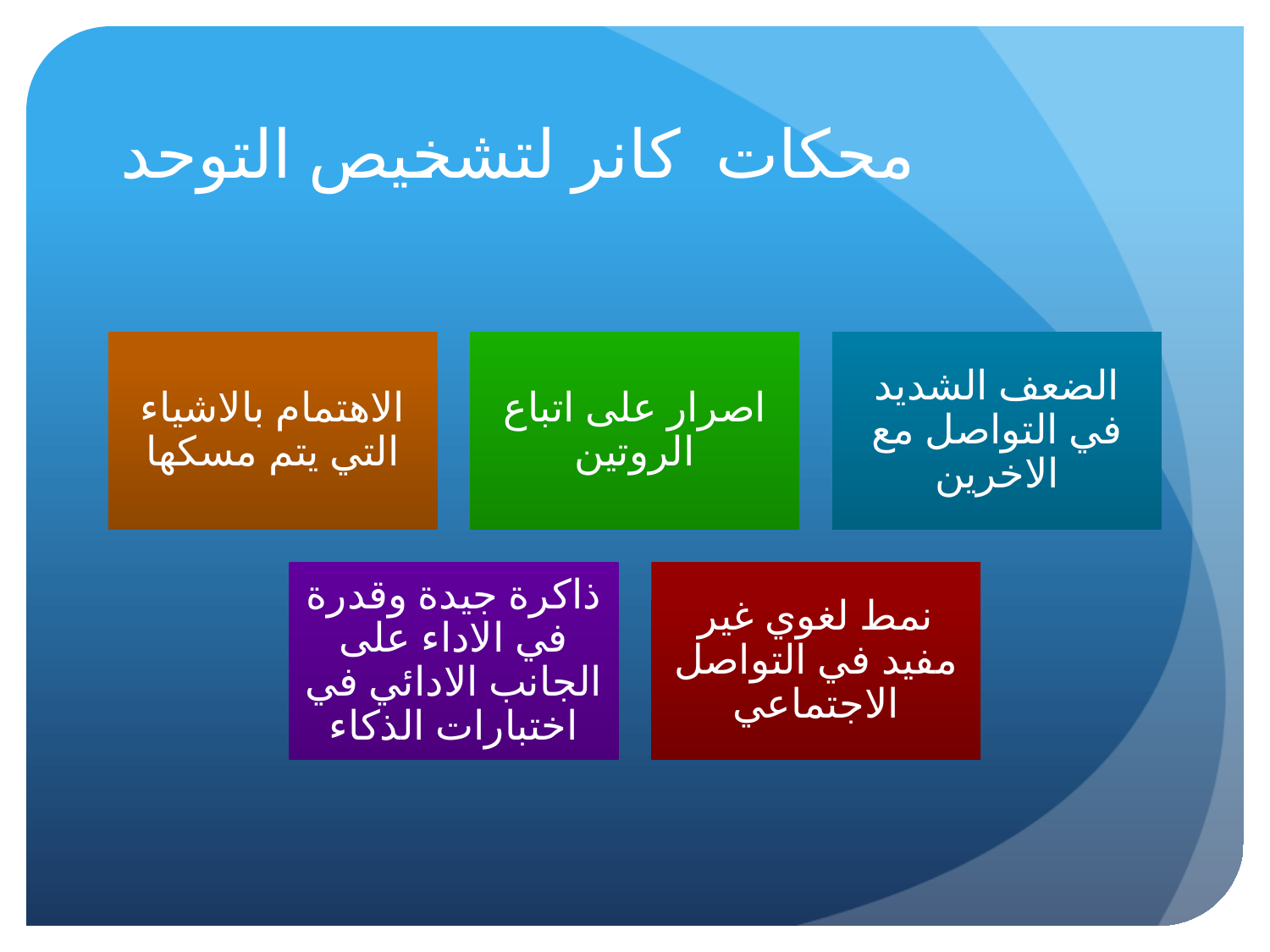

# محكات  كانر لتشخيص التوحد
الاهتمام بالاشياء التي يتم مسكها
اصرار على اتباع الروتين
الضعف الشديد في التواصل مع الاخرين
ذاكرة جيدة وقدرة في الاداء على الجانب الادائي في اختبارات الذكاء
نمط لغوي غير مفيد في التواصل الاجتماعي